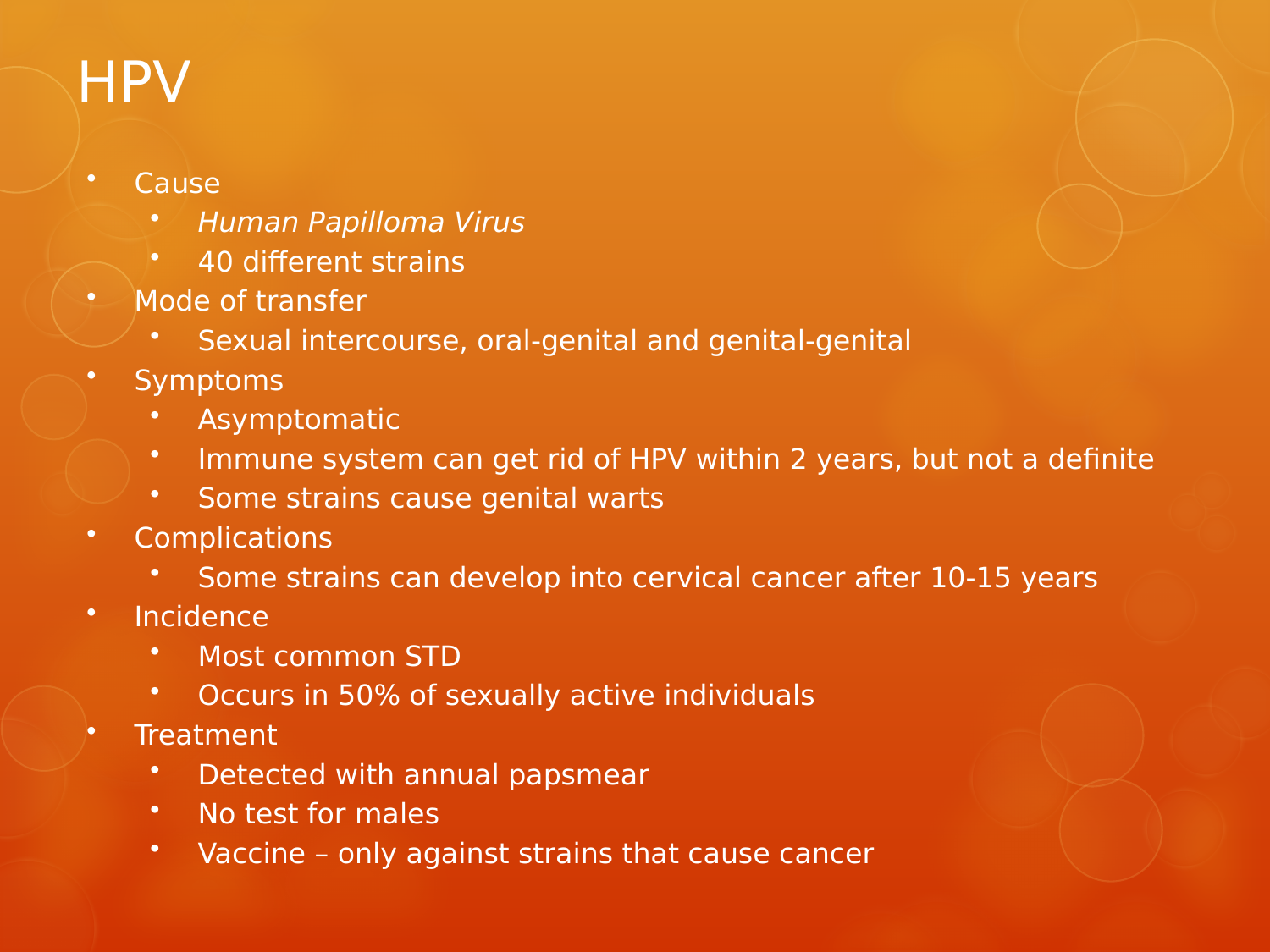

# HPV
Cause
Human Papilloma Virus
40 different strains
Mode of transfer
Sexual intercourse, oral-genital and genital-genital
Symptoms
Asymptomatic
Immune system can get rid of HPV within 2 years, but not a definite
Some strains cause genital warts
Complications
Some strains can develop into cervical cancer after 10-15 years
Incidence
Most common STD
Occurs in 50% of sexually active individuals
Treatment
Detected with annual papsmear
No test for males
Vaccine – only against strains that cause cancer